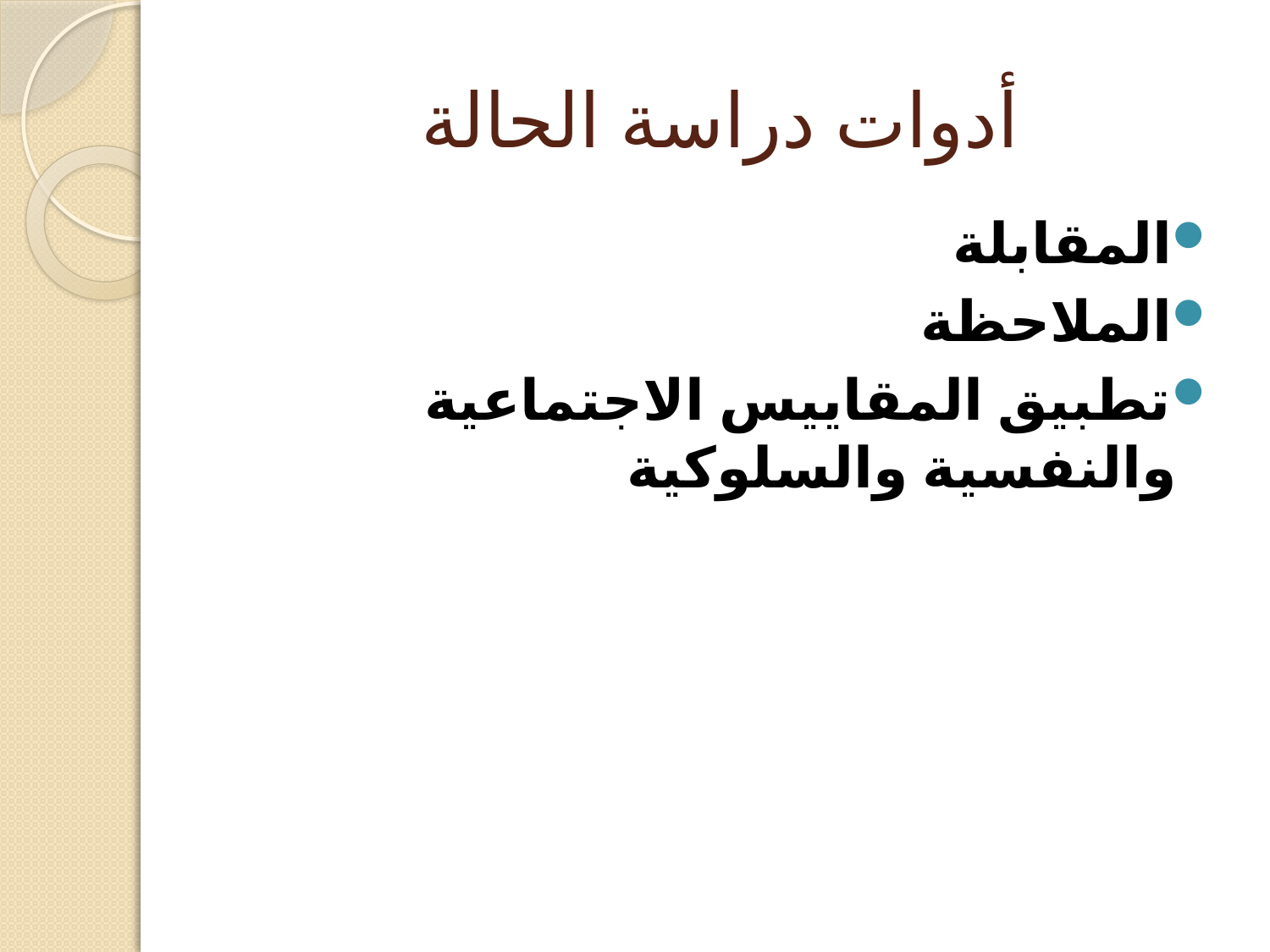

# أدوات دراسة الحالة
المقابلة
الملاحظة
تطبيق المقاييس الاجتماعية والنفسية والسلوكية